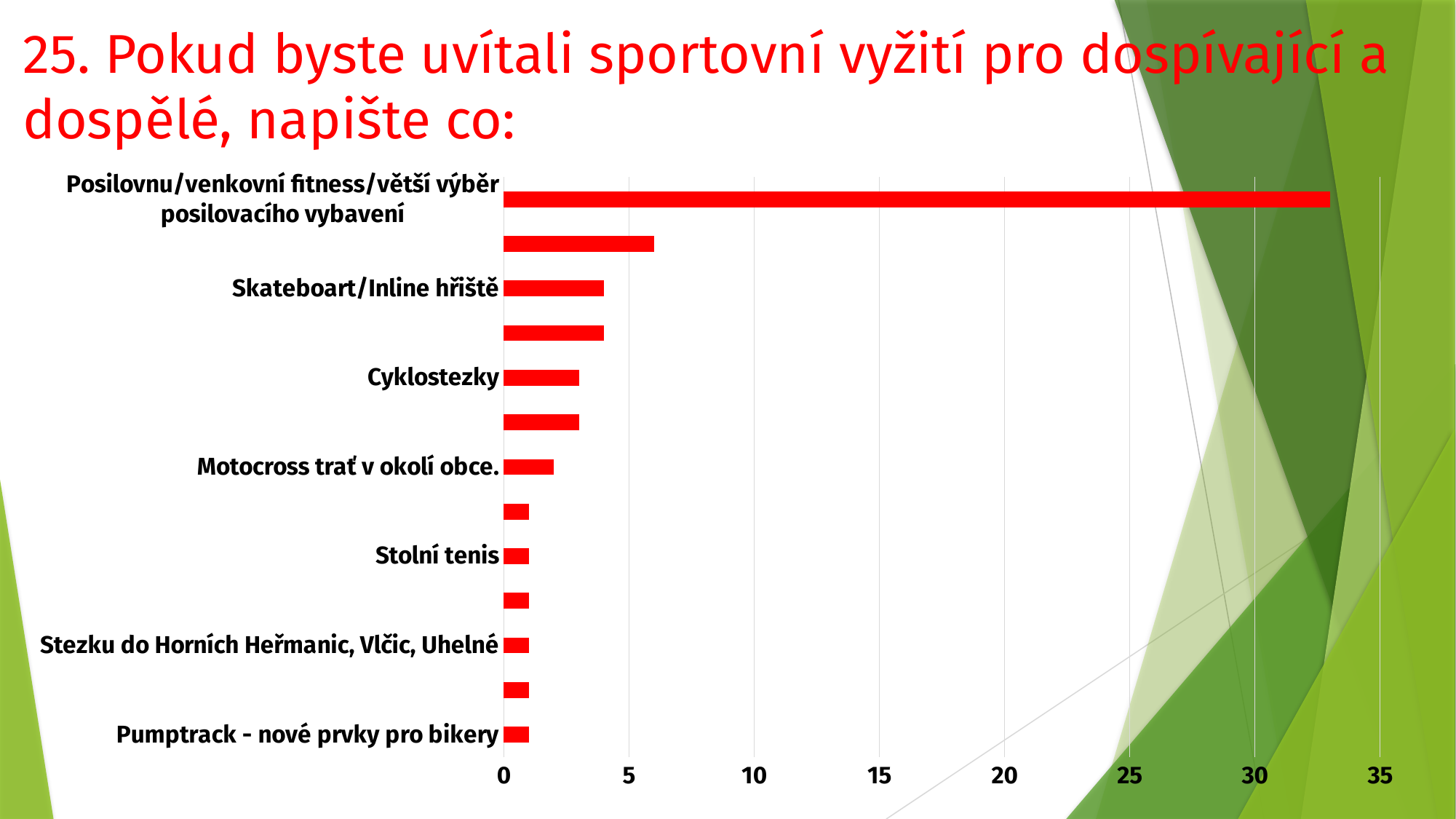

# 25. Pokud byste uvítali sportovní vyžití pro dospívající a dospělé, napište co:

### Chart

| Category | Řada 1 |
|---|---|
| Pumptrack - nové prvky pro bikery | 1.0 |
| Hřiště na petanque | 1.0 |
| Stezku do Horních Heřmanic, Vlčic, Uhelné | 1.0 |
| Cvičící stroje a cvičení pro ženy | 1.0 |
| Stolní tenis | 1.0 |
| Ledová plocha k bruslení | 1.0 |
| Motocross trať v okolí obce. | 2.0 |
| Koupaliště/Bazén/Wellness | 3.0 |
| Cyklostezky | 3.0 |
| Lezeckou stěnu/Lanový park-hřiště | 4.0 |
| Skateboart/Inline hřiště | 4.0 |
| Multifunkční hřiště/Tělocvična/Obnova basketbal. košů | 6.0 |
| Posilovnu/venkovní fitness/větší výběr posilovacího vybavení | 33.0 |